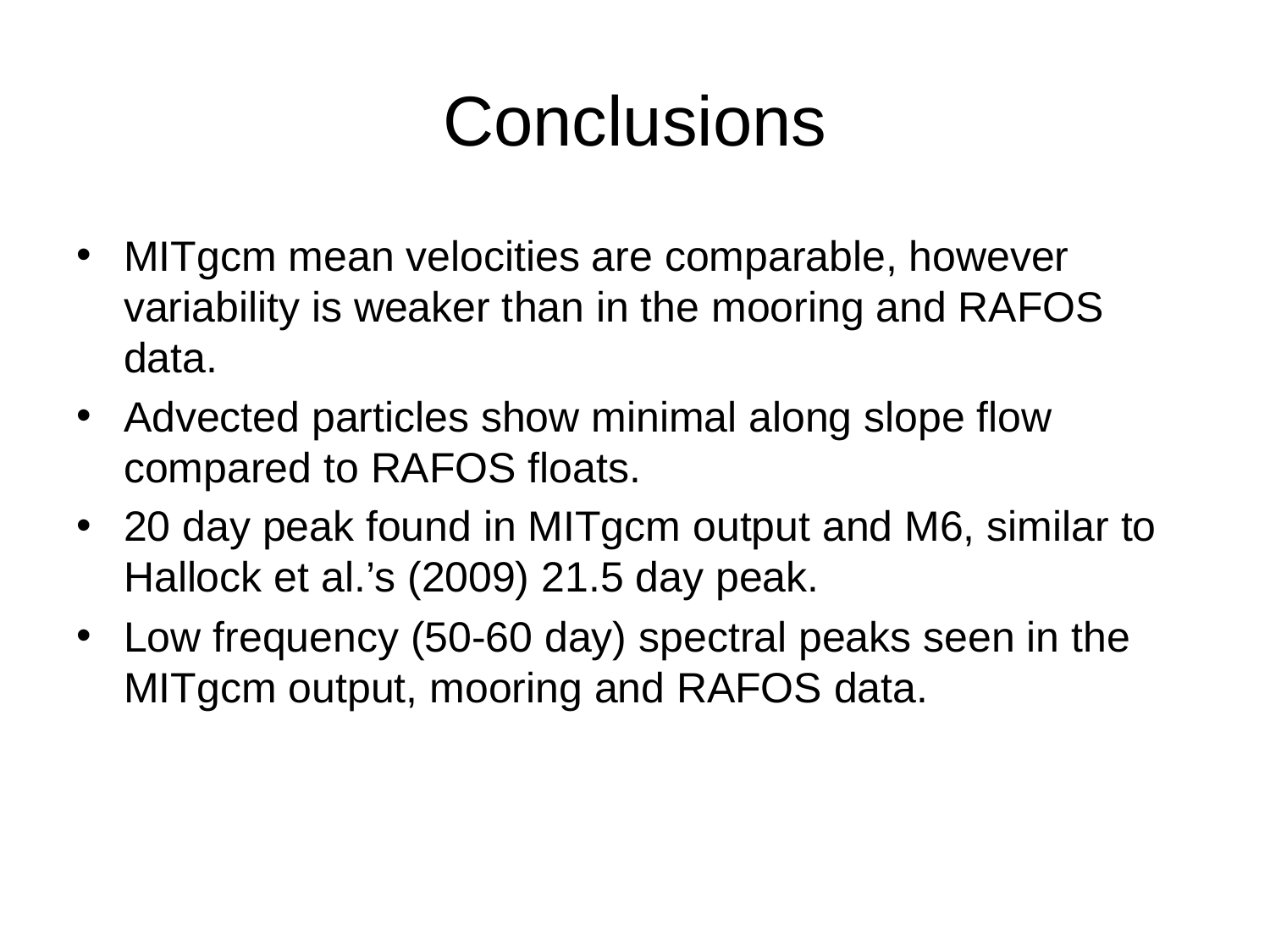

# Conclusions
MITgcm mean velocities are comparable, however variability is weaker than in the mooring and RAFOS data.
Advected particles show minimal along slope flow compared to RAFOS floats.
20 day peak found in MITgcm output and M6, similar to Hallock et al.’s (2009) 21.5 day peak.
Low frequency (50-60 day) spectral peaks seen in the MITgcm output, mooring and RAFOS data.